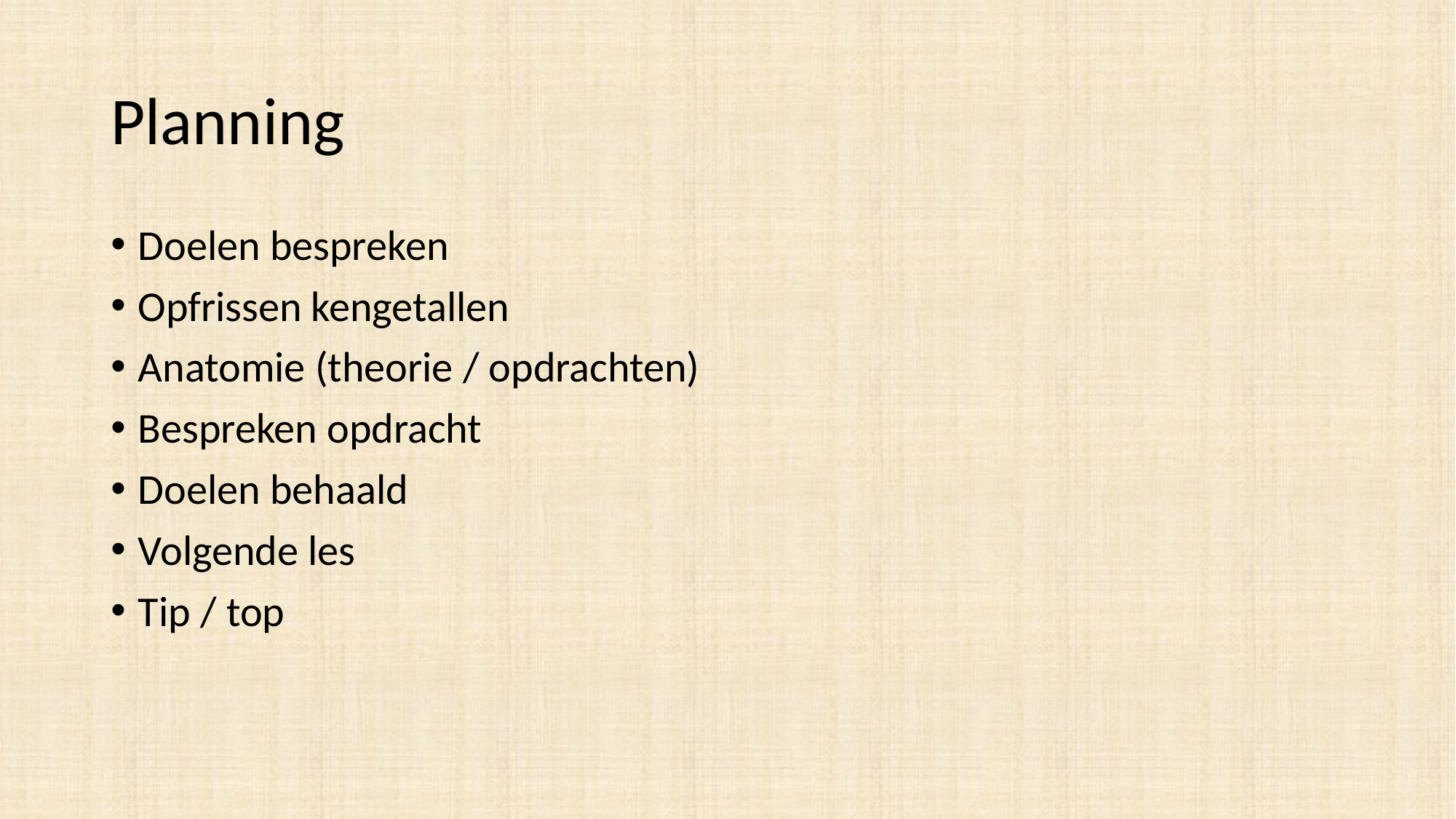

# Planning
Doelen bespreken
Opfrissen kengetallen
Anatomie (theorie / opdrachten)
Bespreken opdracht
Doelen behaald
Volgende les
Tip / top